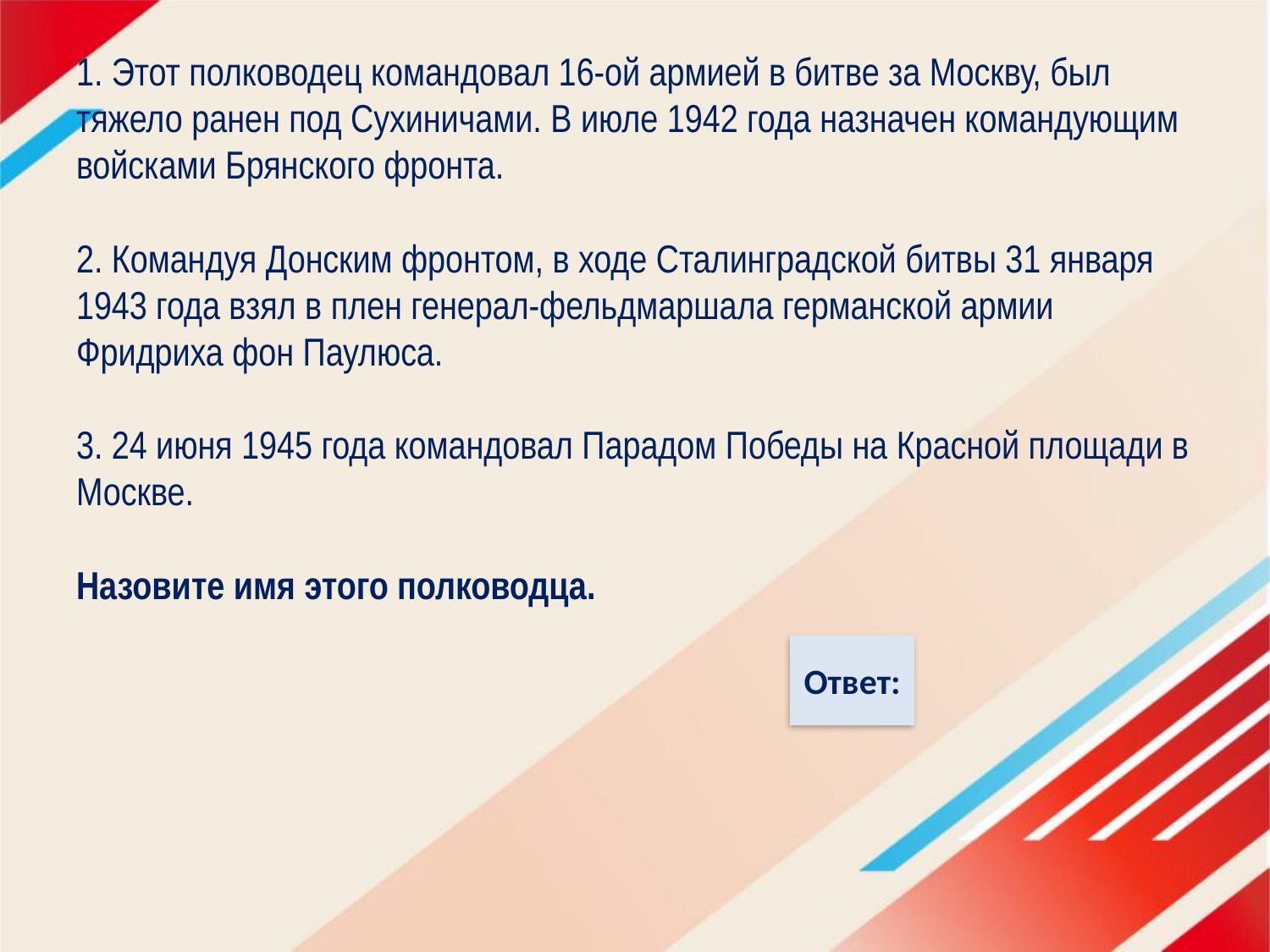

# 1. Этот полководец командовал 16-ой армией в битве за Москву, был тяжело ранен под Сухиничами. В июле 1942 года назначен командующим войсками Брянского фронта. 2. Командуя Донским фронтом, в ходе Сталинградской битвы 31 января 1943 года взял в плен генерал-фельдмаршала германской армии Фридриха фон Паулюса. 3. 24 июня 1945 года командовал Парадом Победы на Красной площади в Москве. Назовите имя этого полководца.